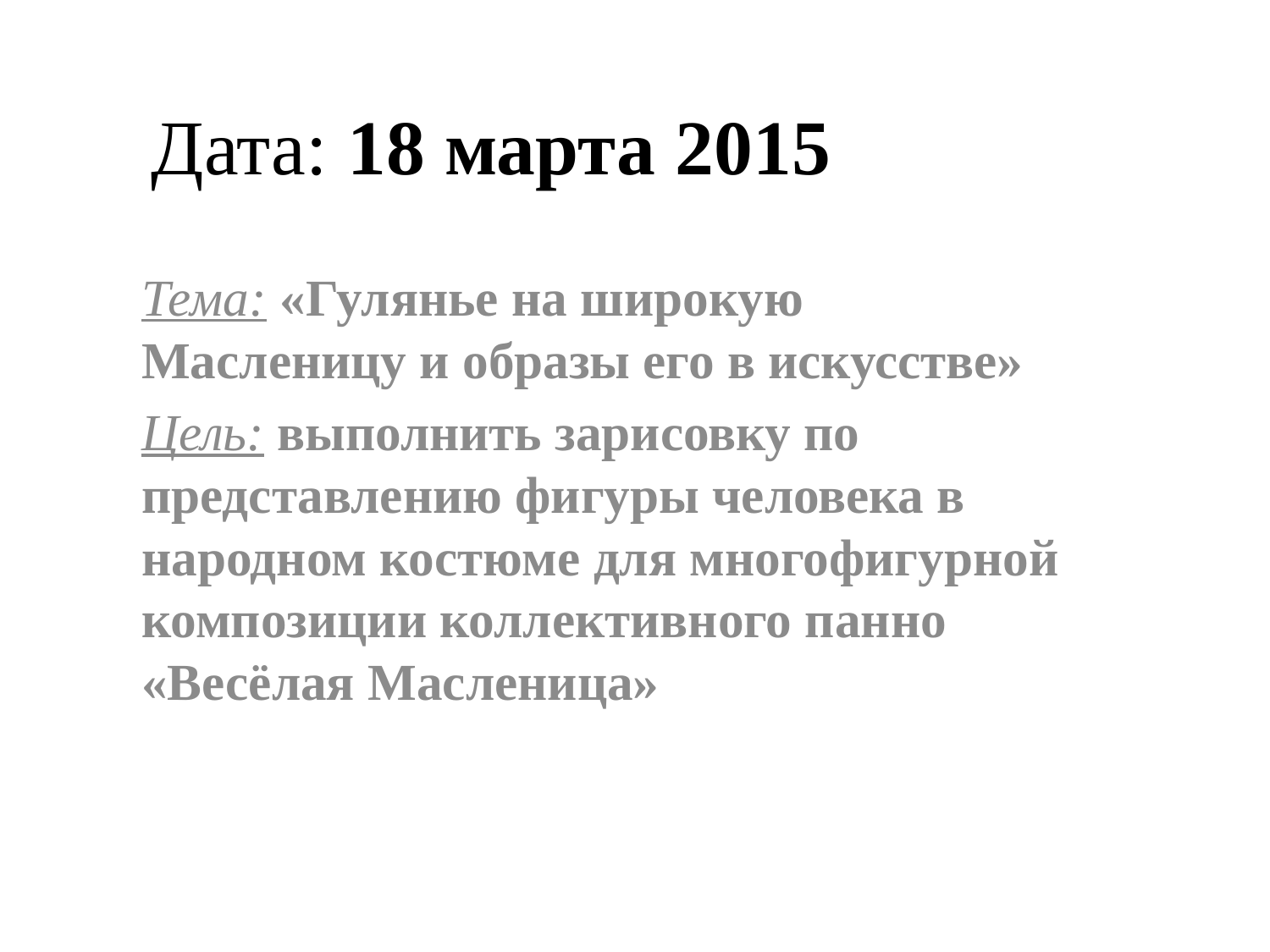

# Дата: 18 марта 2015
Тема: «Гулянье на широкую Масленицу и образы его в искусстве»
Цель: выполнить зарисовку по представлению фигуры человека в народном костюме для многофигурной композиции коллективного панно «Весёлая Масленица»